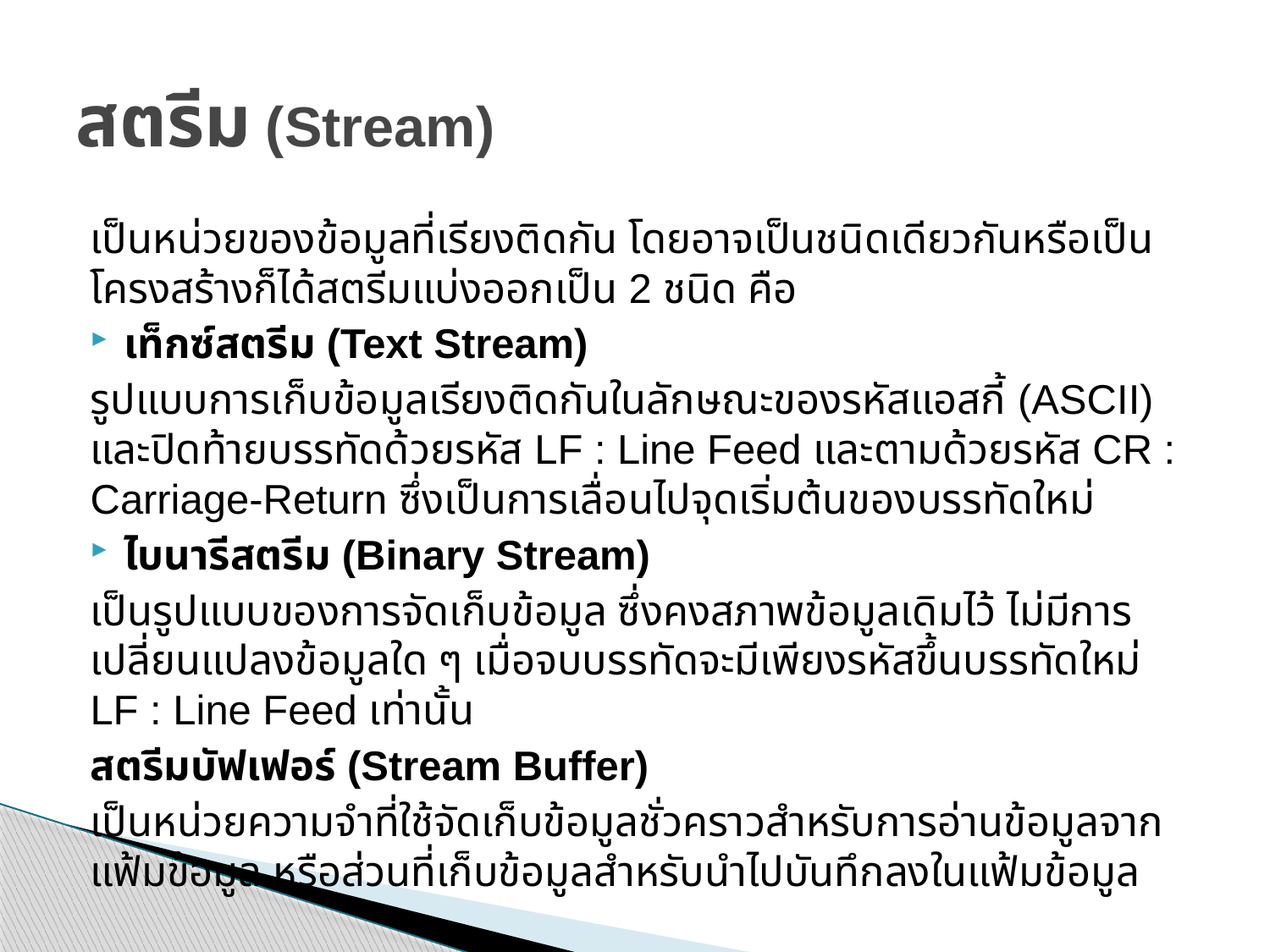

# สตรีม (Stream)
	เป็นหน่วยของข้อมูลที่เรียงติดกัน โดยอาจเป็นชนิดเดียวกันหรือเป็นโครงสร้างก็ได้สตรีมแบ่งออกเป็น 2 ชนิด คือ
เท็กซ์สตรีม (Text Stream)
	รูปแบบการเก็บข้อมูลเรียงติดกันในลักษณะของรหัสแอสกี้ (ASCII) และปิดท้ายบรรทัดด้วยรหัส LF : Line Feed และตามด้วยรหัส CR : Carriage-Return ซึ่งเป็นการเลื่อนไปจุดเริ่มต้นของบรรทัดใหม่
ไบนารีสตรีม (Binary Stream)
	เป็นรูปแบบของการจัดเก็บข้อมูล ซึ่งคงสภาพข้อมูลเดิมไว้ ไม่มีการเปลี่ยนแปลงข้อมูลใด ๆ เมื่อจบบรรทัดจะมีเพียงรหัสขึ้นบรรทัดใหม่ LF : Line Feed เท่านั้น
	สตรีมบัฟเฟอร์ (Stream Buffer)
	เป็นหน่วยความจำที่ใช้จัดเก็บข้อมูลชั่วคราวสำหรับการอ่านข้อมูลจากแฟ้มข้อมูล หรือส่วนที่เก็บข้อมูลสำหรับนำไปบันทึกลงในแฟ้มข้อมูล